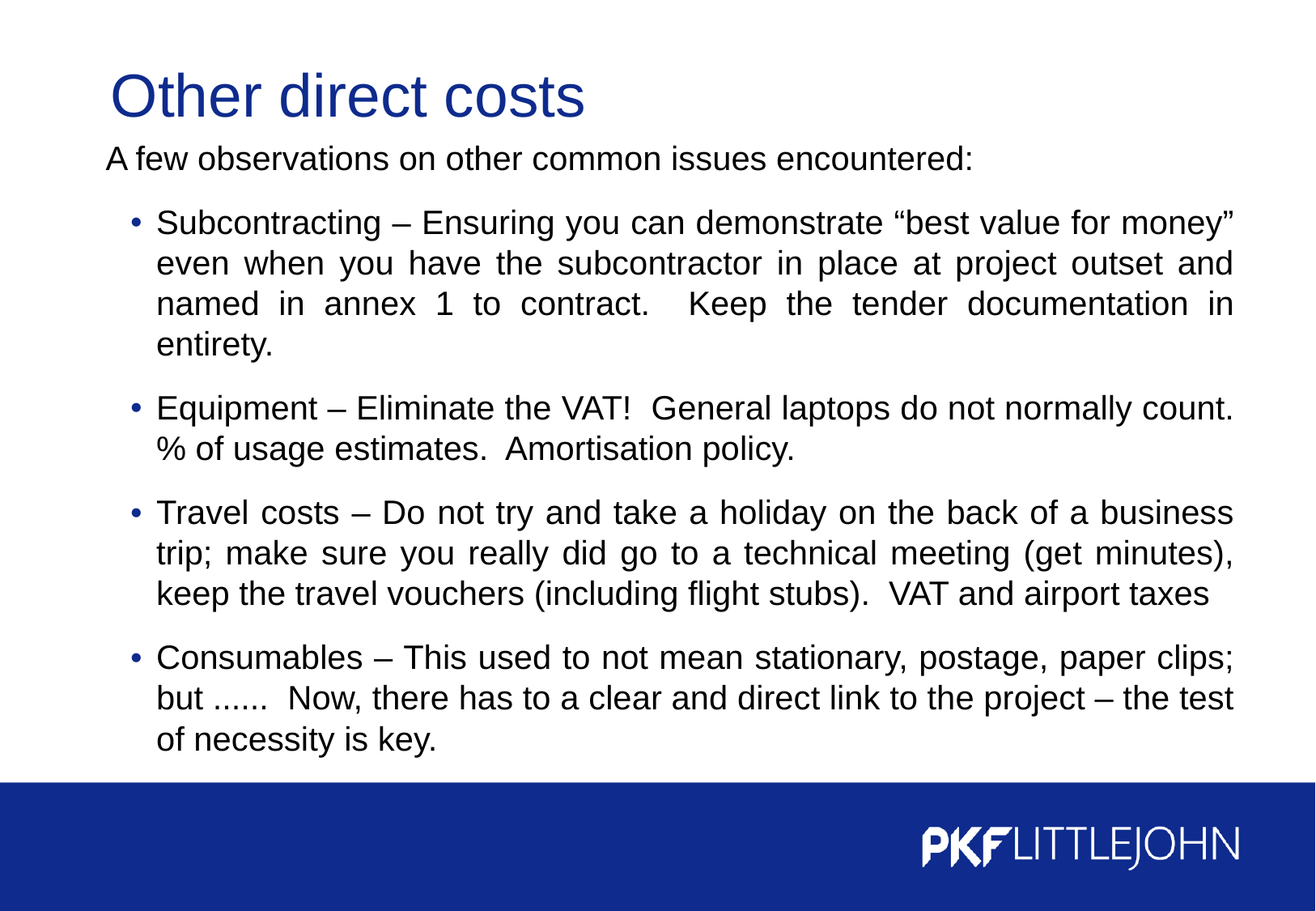

# Other direct costs
A few observations on other common issues encountered:
Subcontracting – Ensuring you can demonstrate “best value for money” even when you have the subcontractor in place at project outset and named in annex 1 to contract.  Keep the tender documentation in entirety.
Equipment – Eliminate the VAT!  General laptops do not normally count. % of usage estimates.  Amortisation policy.
Travel costs – Do not try and take a holiday on the back of a business trip; make sure you really did go to a technical meeting (get minutes), keep the travel vouchers (including flight stubs).  VAT and airport taxes
Consumables – This used to not mean stationary, postage, paper clips; but ......  Now, there has to a clear and direct link to the project – the test of necessity is key.